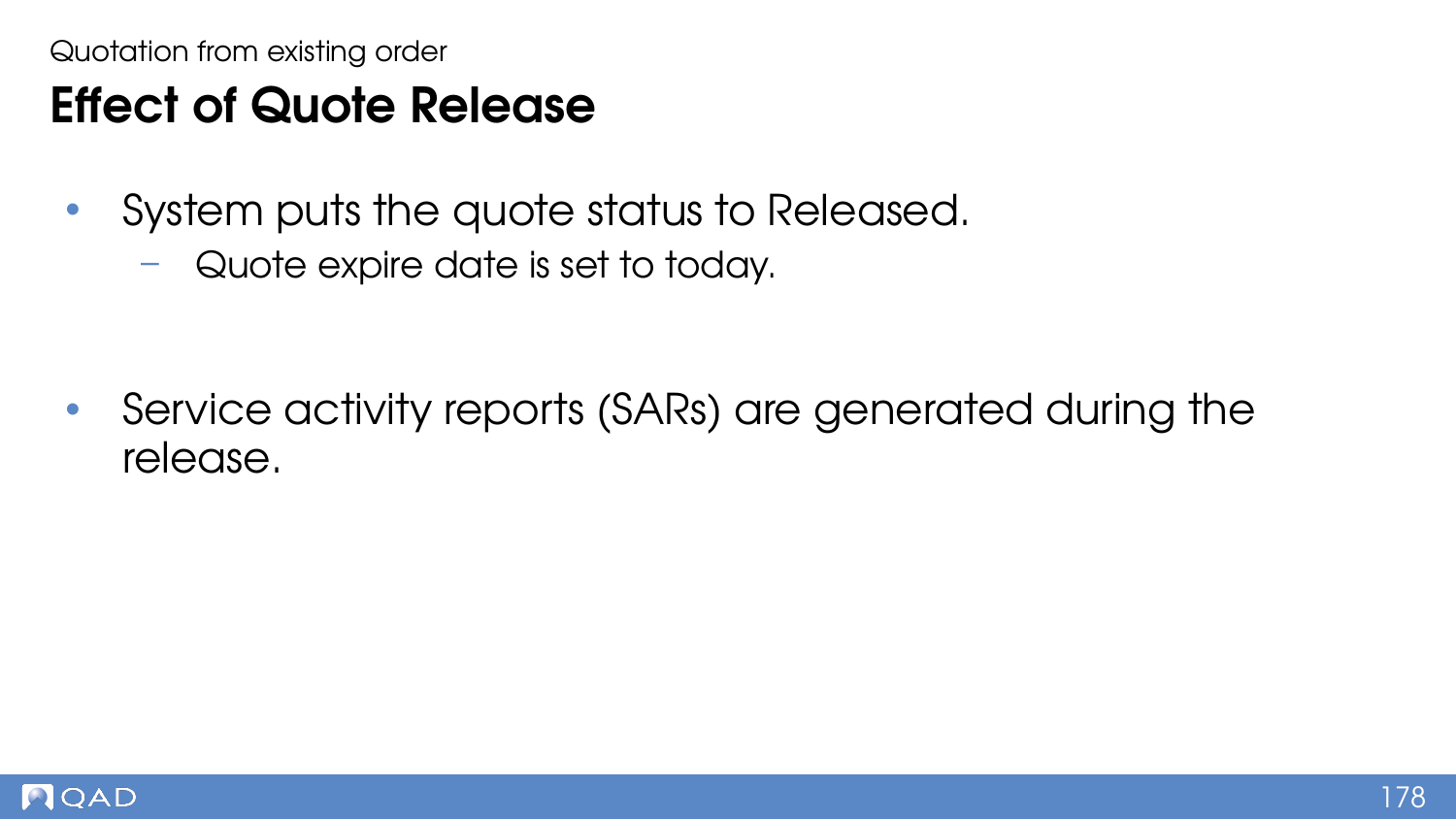

Quotation from existing order
# Effect of Quote Release
System puts the quote status to Released.
Quote expire date is set to today.

Service activity reports (SARs) are generated during the release.
178